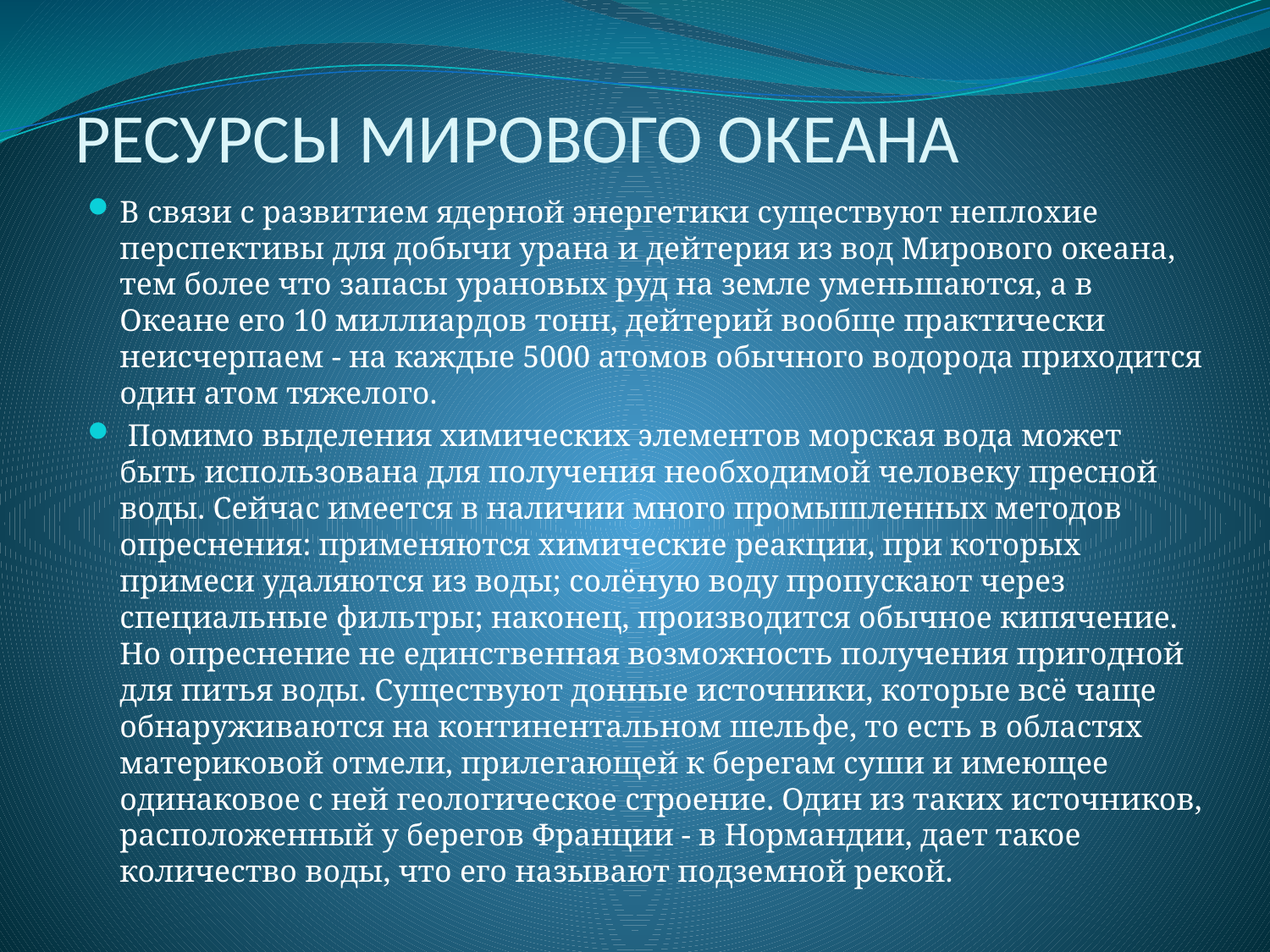

# РЕСУРСЫ МИРОВОГО ОКЕАНА
В связи с развитием ядерной энергетики существуют неплохие перспективы для добычи урана и дейтерия из вод Мирового океана, тем более что запасы урановых руд на земле уменьшаются, а в Океане его 10 миллиардов тонн, дейтерий вообще практически неисчерпаем - на каждые 5000 атомов обычного водорода приходится один атом тяжелого.
 Помимо выделения химических элементов морская вода может быть использована для получения необходимой человеку пресной воды. Сейчас имеется в наличии много промышленных методов опреснения: применяются химические реакции, при которых примеси удаляются из воды; солёную воду пропускают через специальные фильтры; наконец, производится обычное кипячение. Но опреснение не единственная возможность получения пригодной для питья воды. Существуют донные источники, которые всё чаще обнаруживаются на континентальном шельфе, то есть в областях материковой отмели, прилегающей к берегам суши и имеющее одинаковое с ней геологическое строение. Один из таких источников, расположенный у берегов Франции - в Нормандии, дает такое количество воды, что его называют подземной рекой.